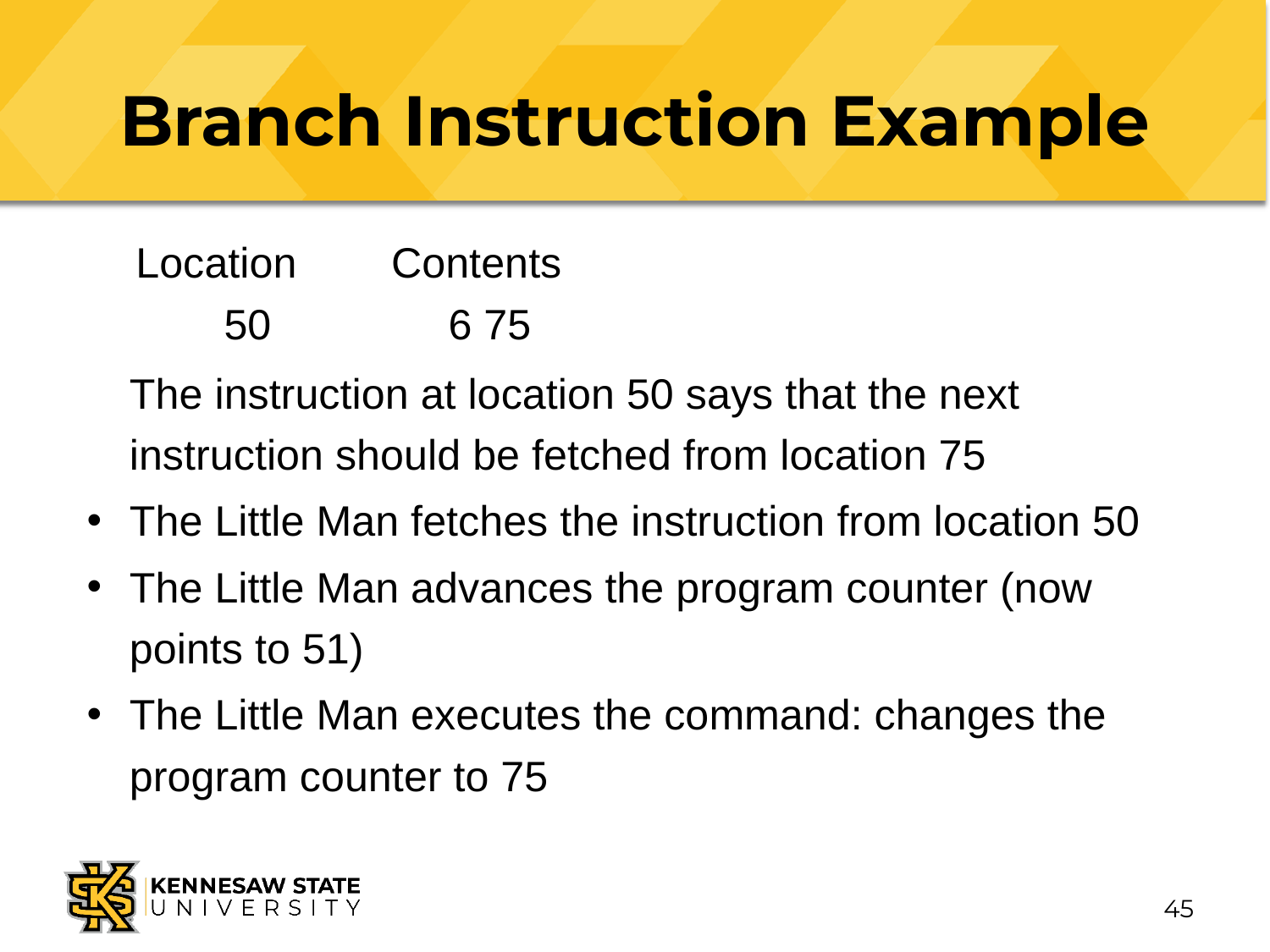

# Branch Instruction Example
    Location        Contents
        50               6 75
	The instruction at location 50 says that the next instruction should be fetched from location 75
The Little Man fetches the instruction from location 50
The Little Man advances the program counter (now points to 51)
The Little Man executes the command: changes the program counter to 75
45